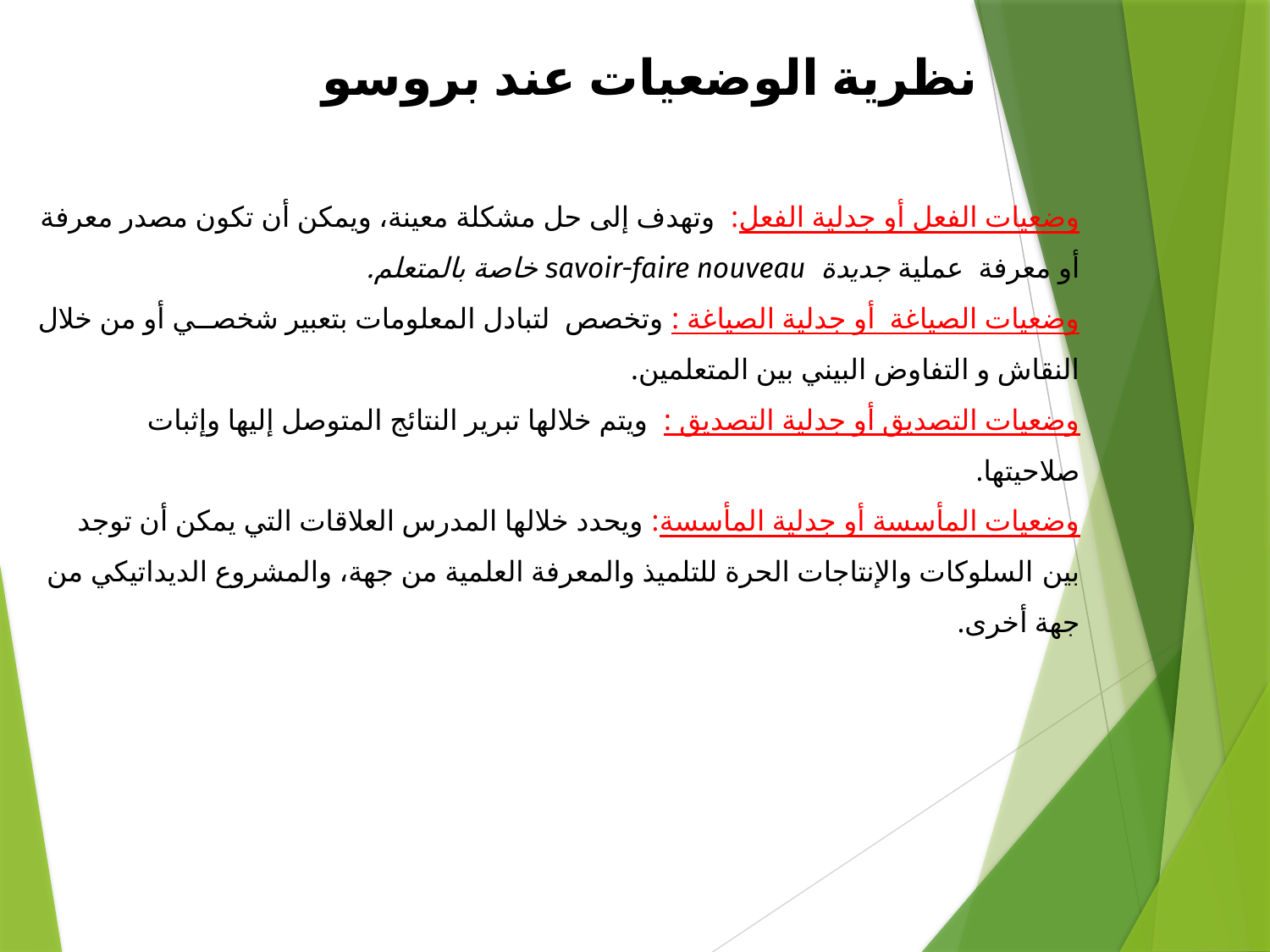

نظرية الوضعيات عند بروسو
وضعيات الفعل أو جدلية الفعل:  وتهدف إلى حل مشكلة معينة، ويمكن أن تكون مصدر معرفة أو معرفة  عملية جديدة  savoir-faire nouveau خاصة بالمتعلم.
وضعيات الصياغة  أو جدلية الصياغة : وتخصص  لتبادل المعلومات بتعبير شخصــي أو من خلال النقاش و التفاوض البيني بين المتعلمين.
وضعيات التصديق أو جدلية التصديق :  ويتم خلالها تبرير النتائج المتوصل إليها وإثبات صلاحيتها.
وضعيات المأسسة أو جدلية المأسسة: ويحدد خلالها المدرس العلاقات التي يمكن أن توجد بين السلوكات والإنتاجات الحرة للتلميذ والمعرفة العلمية من جهة، والمشروع الديداتيكي من جهة أخرى.